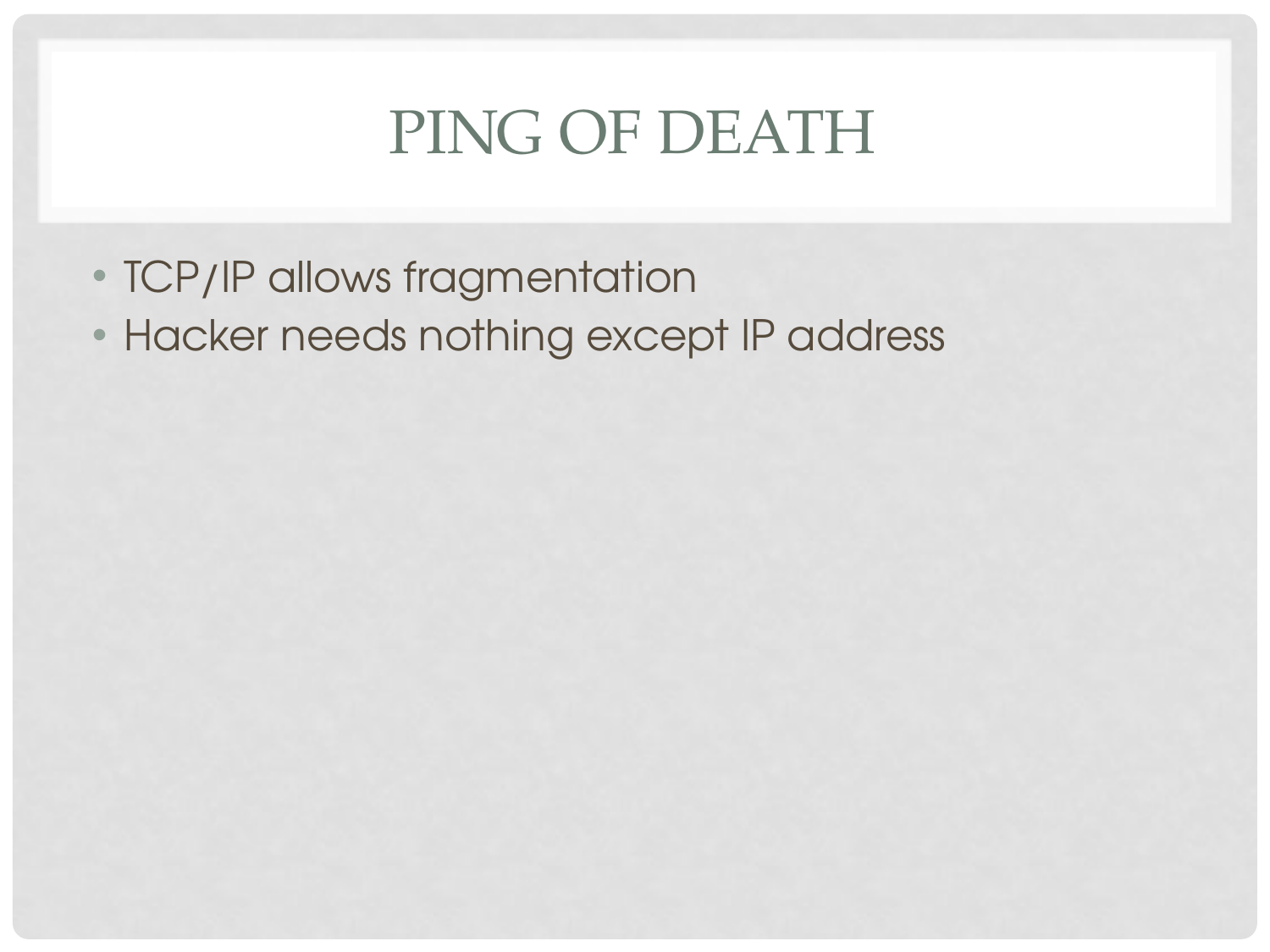

# Ping of death
TCP/IP allows fragmentation
Hacker needs nothing except IP address